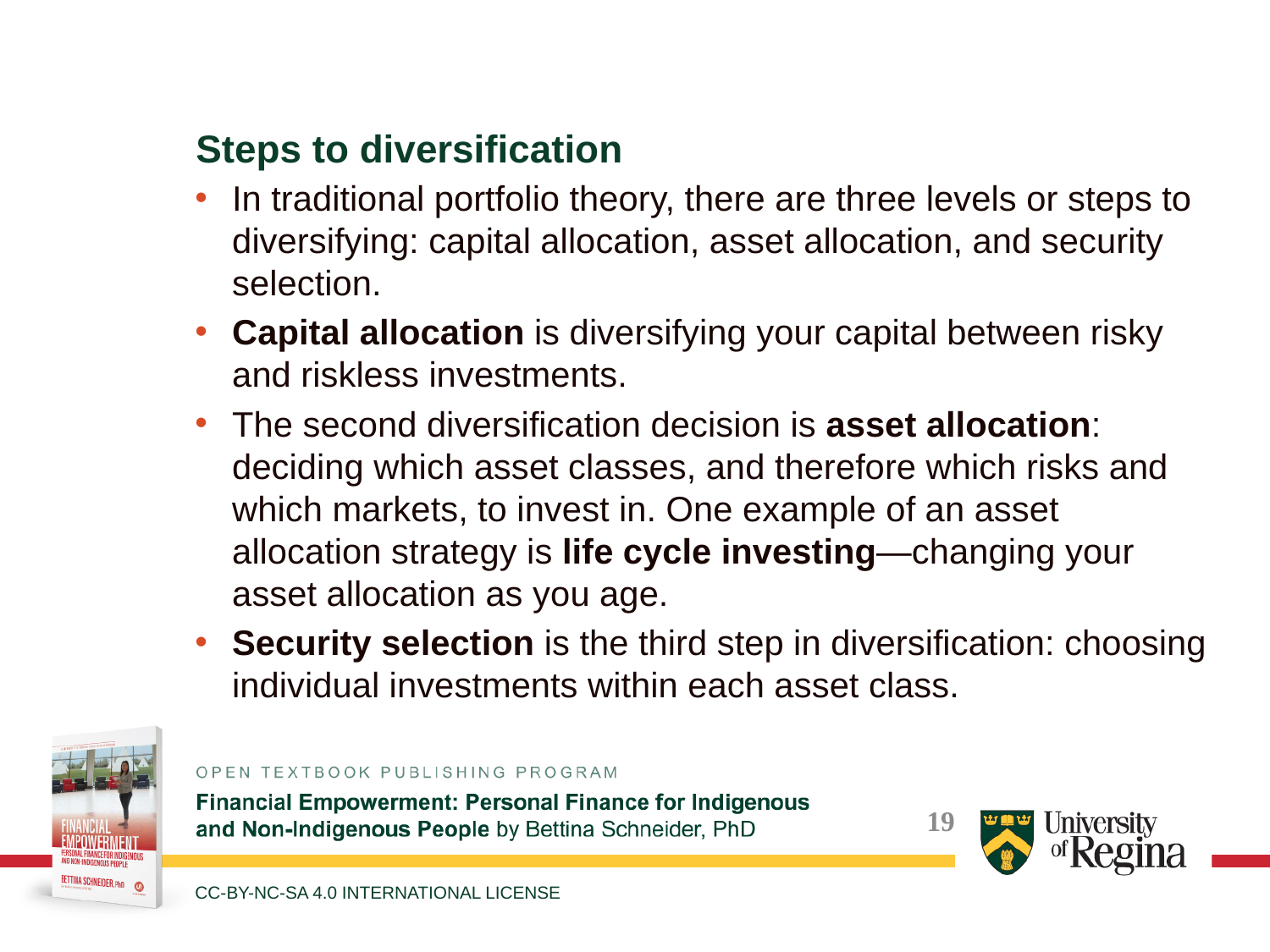

Steps to diversification
In traditional portfolio theory, there are three levels or steps to diversifying: capital allocation, asset allocation, and security selection.
Capital allocation is diversifying your capital between risky and riskless investments.
The second diversification decision is asset allocation: deciding which asset classes, and therefore which risks and which markets, to invest in. One example of an asset allocation strategy is life cycle investing—changing your asset allocation as you age.
Security selection is the third step in diversification: choosing individual investments within each asset class.

CC-BY-NC-SA 4.0 INTERNATIONAL LICENSE